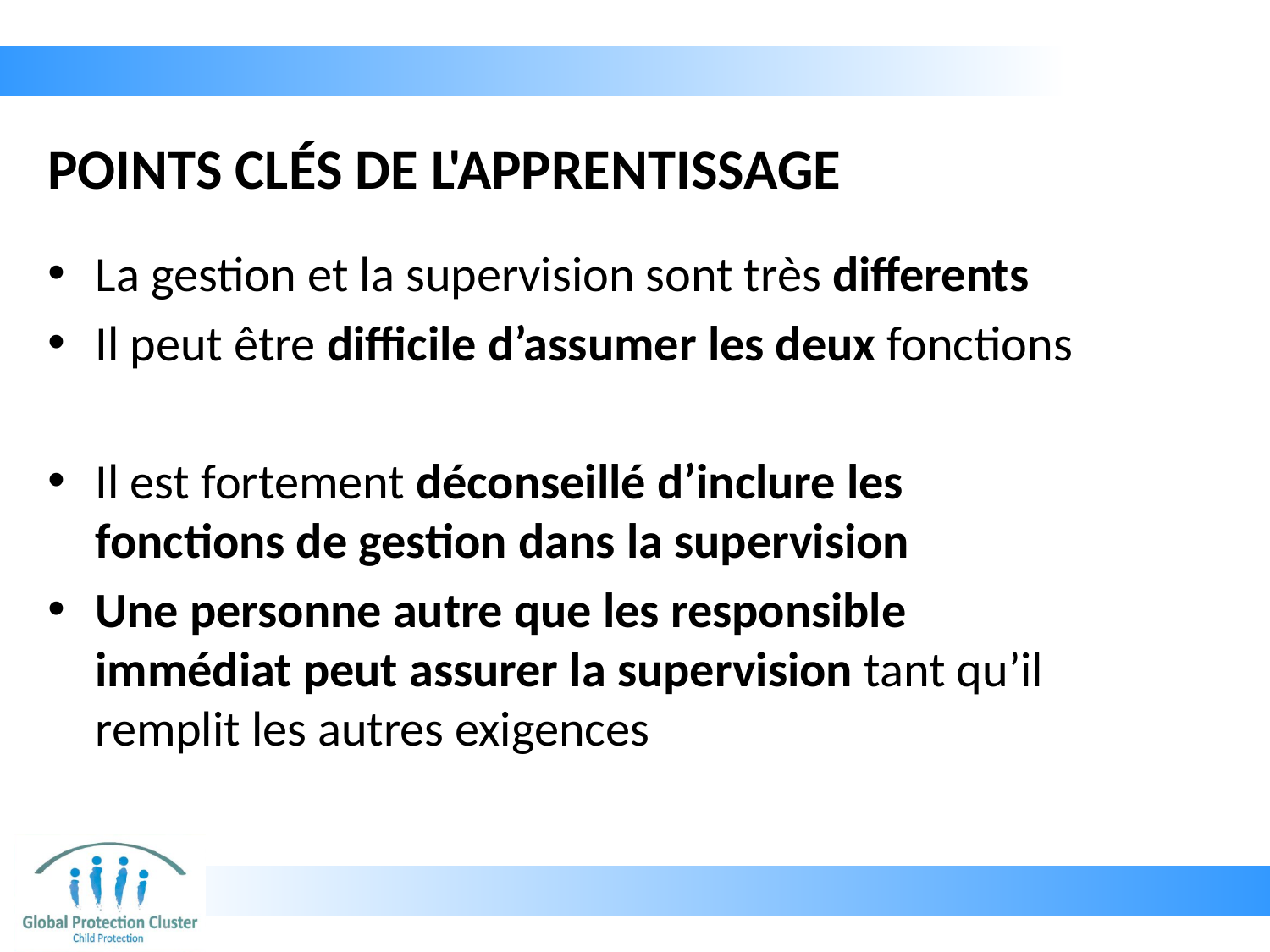

# POINTS CLÉS DE L'APPRENTISSAGE
La gestion et la supervision sont très differents
Il peut être difficile d’assumer les deux fonctions

Il est fortement déconseillé d’inclure les fonctions de gestion dans la supervision
Une personne autre que les responsible immédiat peut assurer la supervision tant qu’il remplit les autres exigences